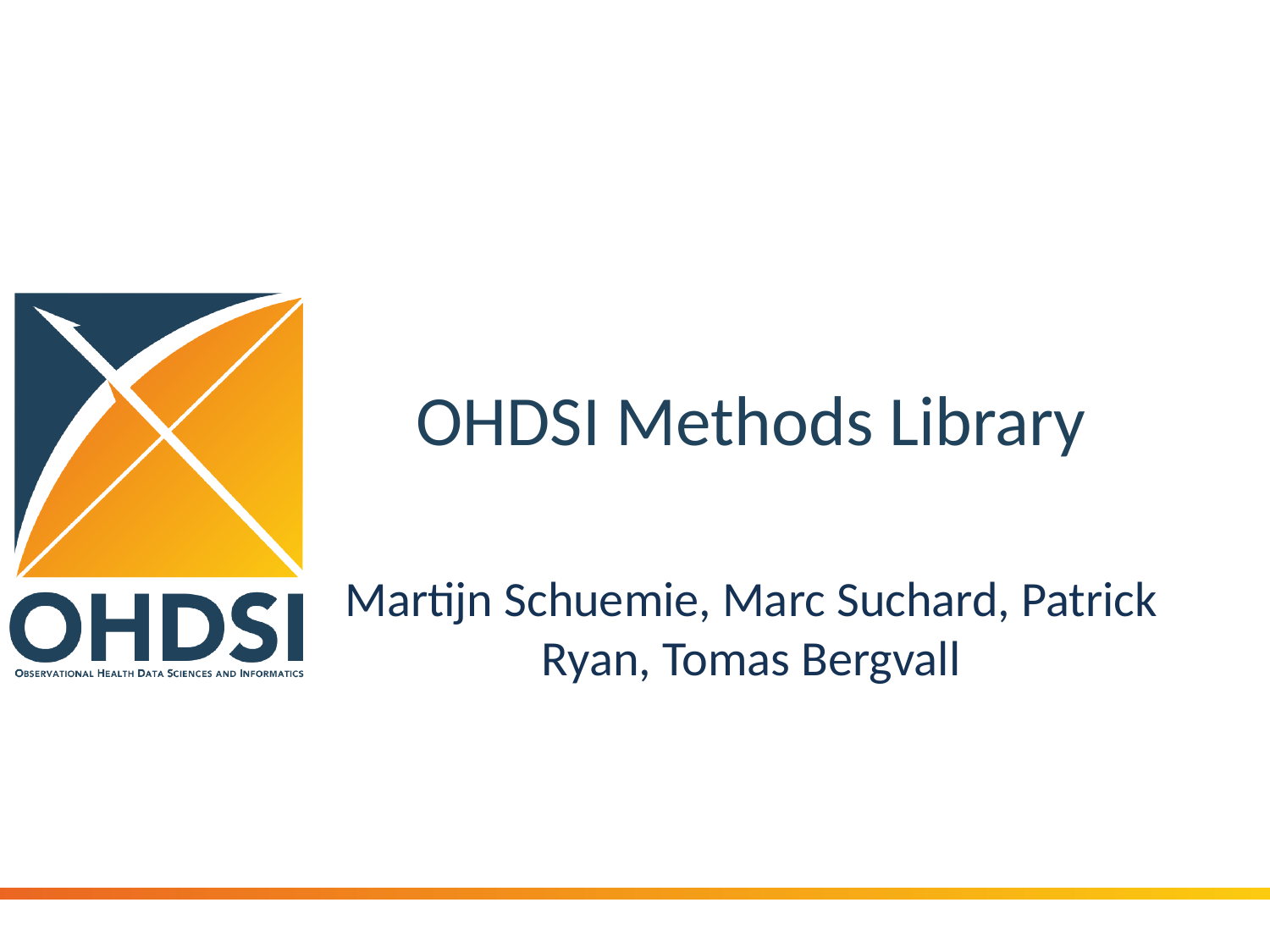

# OHDSI Methods Library
Martijn Schuemie, Marc Suchard, Patrick Ryan, Tomas Bergvall